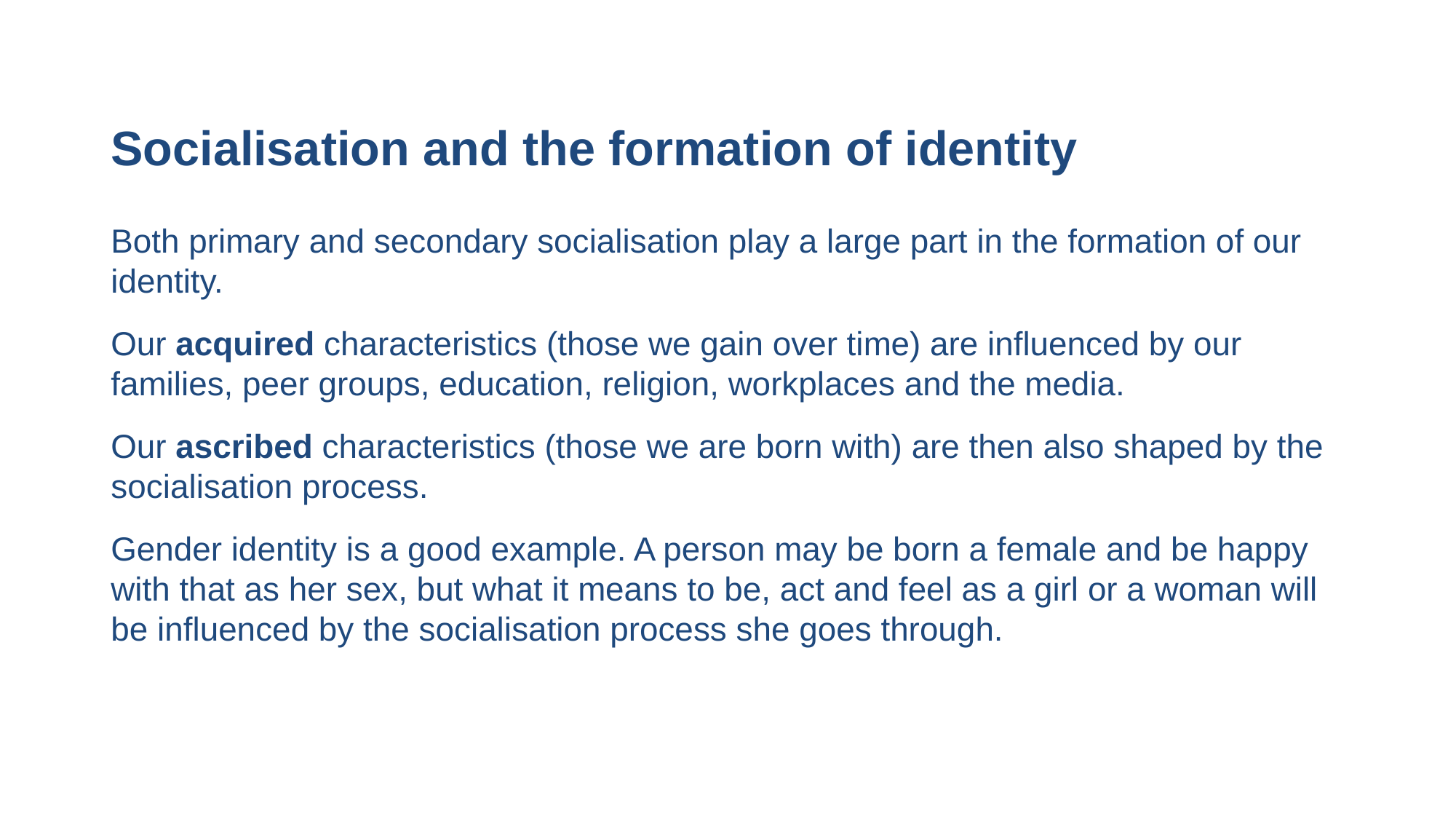

# Socialisation and the formation of identity
Both primary and secondary socialisation play a large part in the formation of our identity.
Our acquired characteristics (those we gain over time) are influenced by our families, peer groups, education, religion, workplaces and the media.
Our ascribed characteristics (those we are born with) are then also shaped by the socialisation process.
Gender identity is a good example. A person may be born a female and be happy with that as her sex, but what it means to be, act and feel as a girl or a woman will be influenced by the socialisation process she goes through.